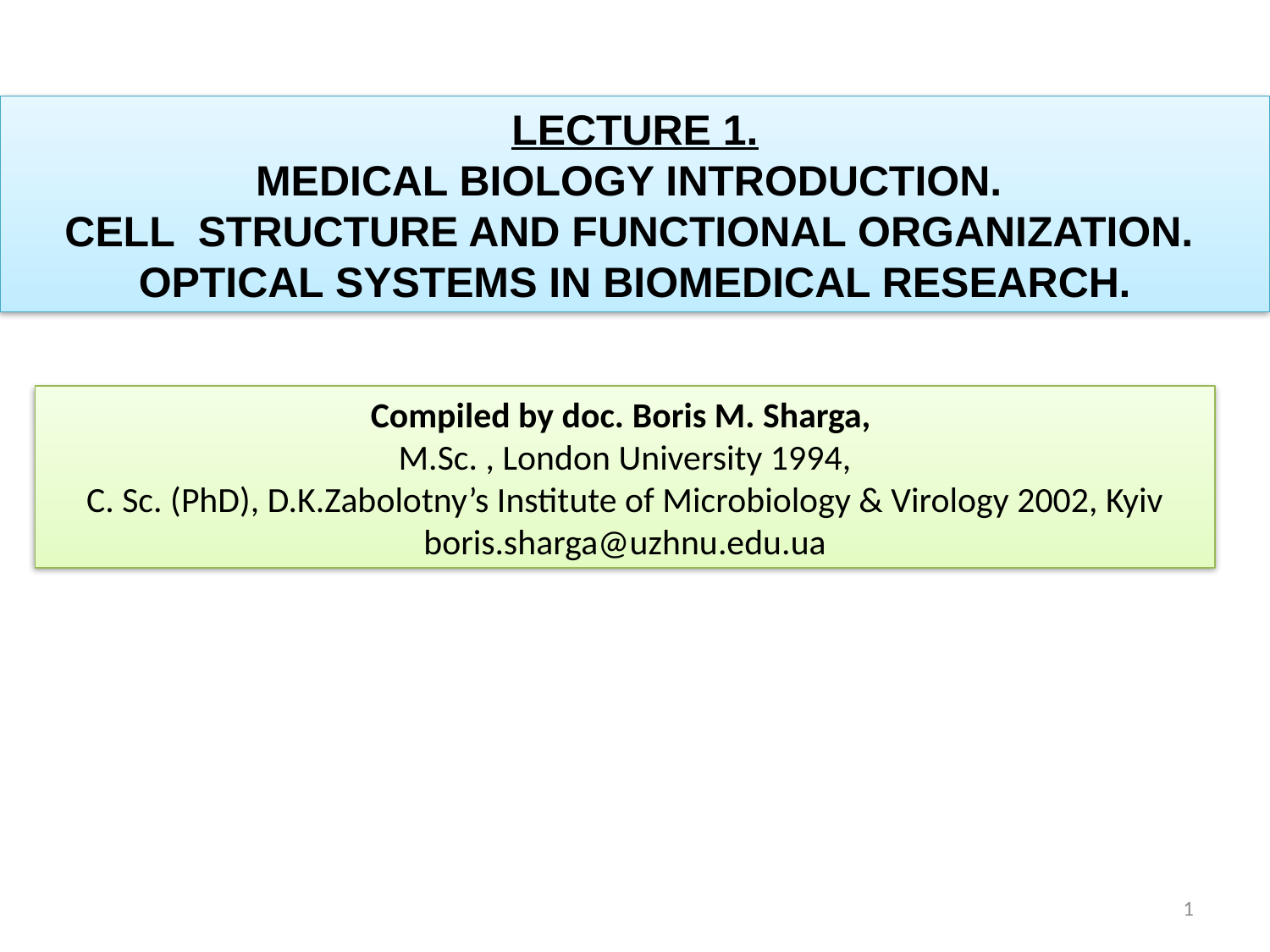

Lecture 1.
Medical Biology Introduction.
Cell  Structure and functional organization.
Optical systems in bioMEDIcal research.
Compiled by doc. Boris M. Sharga,
M.Sc. , London University 1994,
C. Sc. (PhD), D.K.Zabolotny’s Institute of Microbiology & Virology 2002, Kyiv
boris.sharga@uzhnu.edu.ua
1